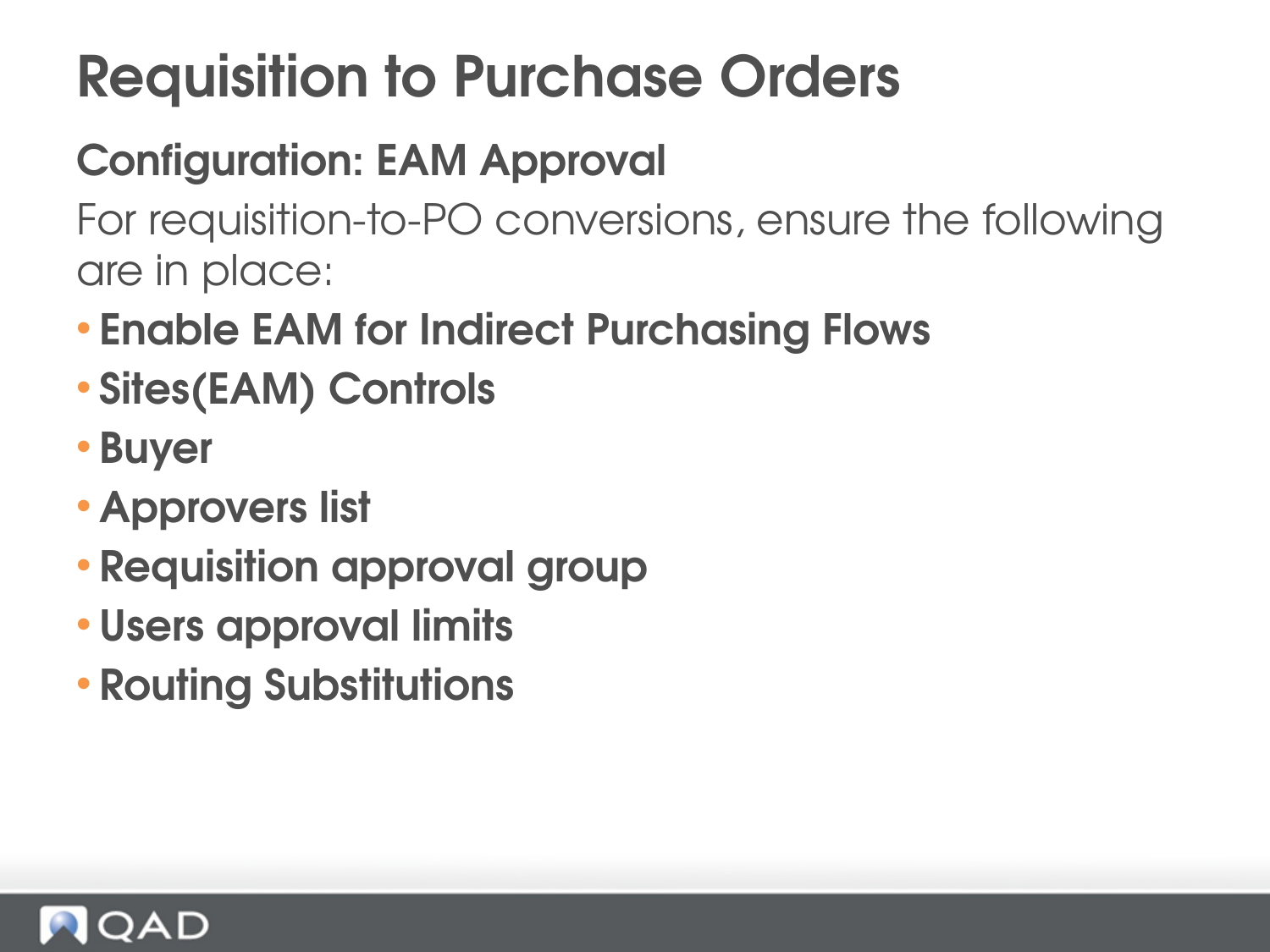

# Requisition to Purchase Orders
Configuration: EAM Approval
For requisition-to-PO conversions, ensure the following are in place:
Enable EAM for Indirect Purchasing Flows
Sites(EAM) Controls
Buyer
Approvers list
Requisition approval group
Users approval limits
Routing Substitutions